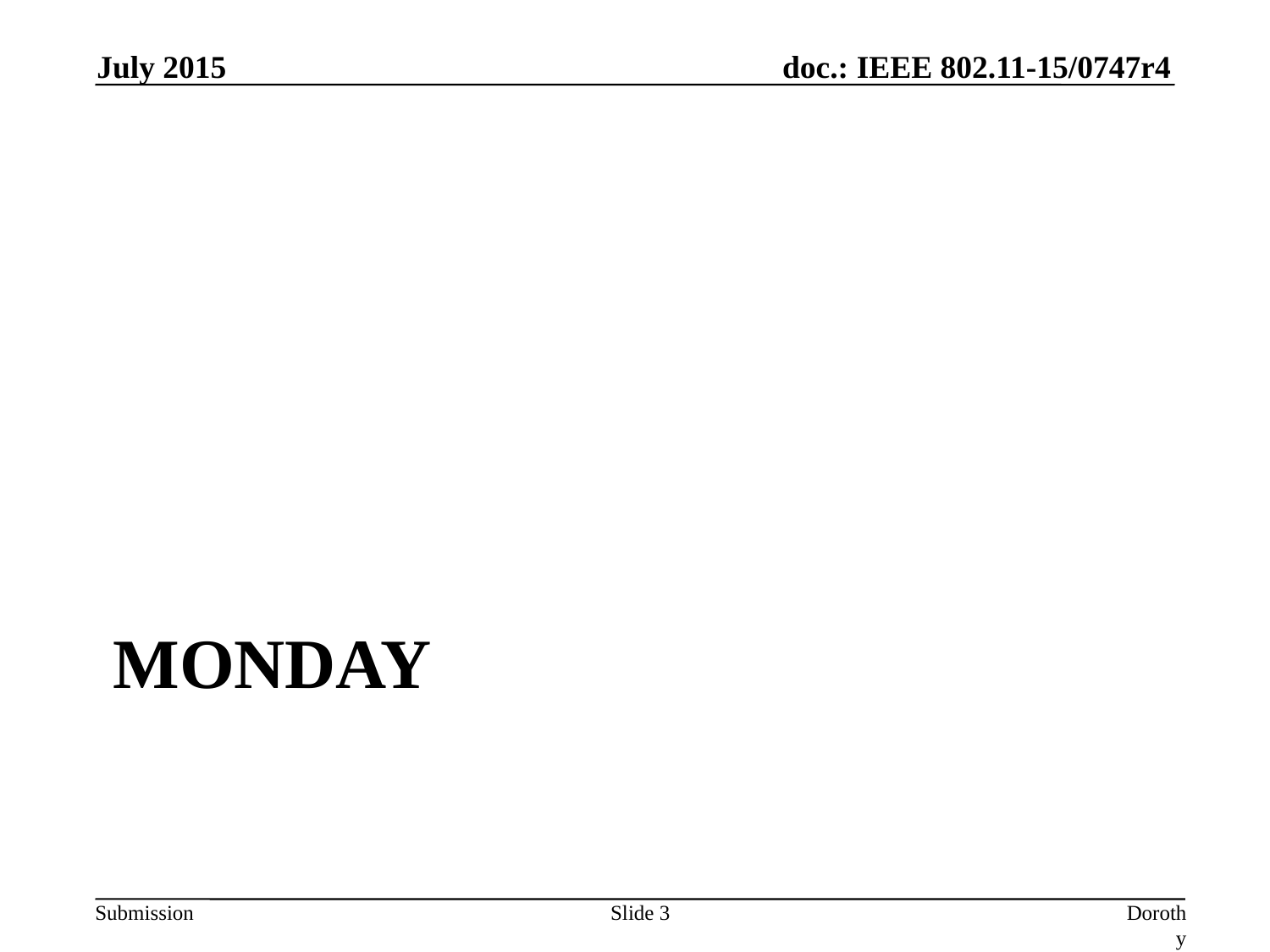

July 2015

# MONday
Slide 3
Dorothy Stanley, HP-Aruba Networks